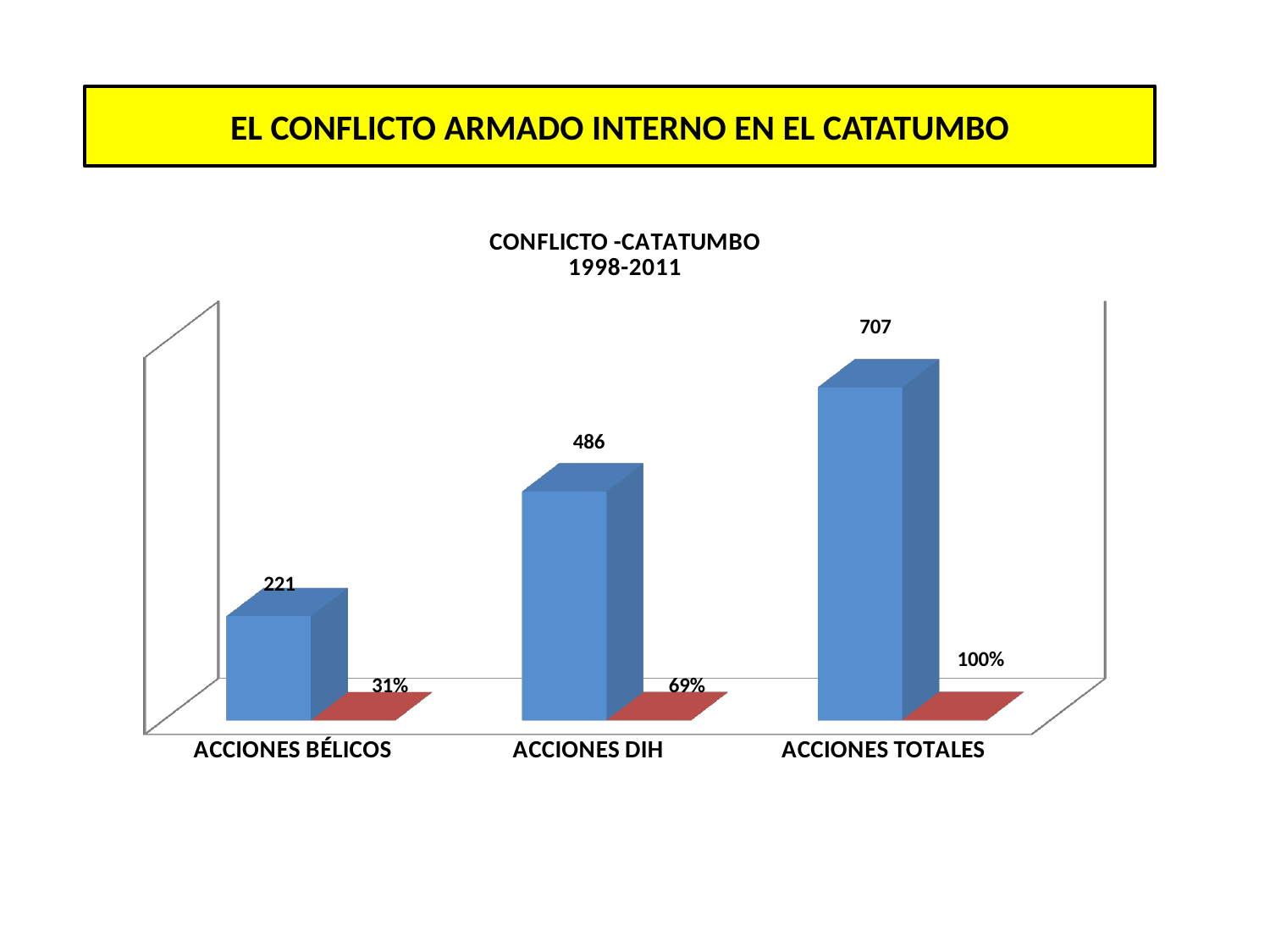

EL CONFLICTO ARMADO INTERNO EN EL CATATUMBO

[unsupported chart]